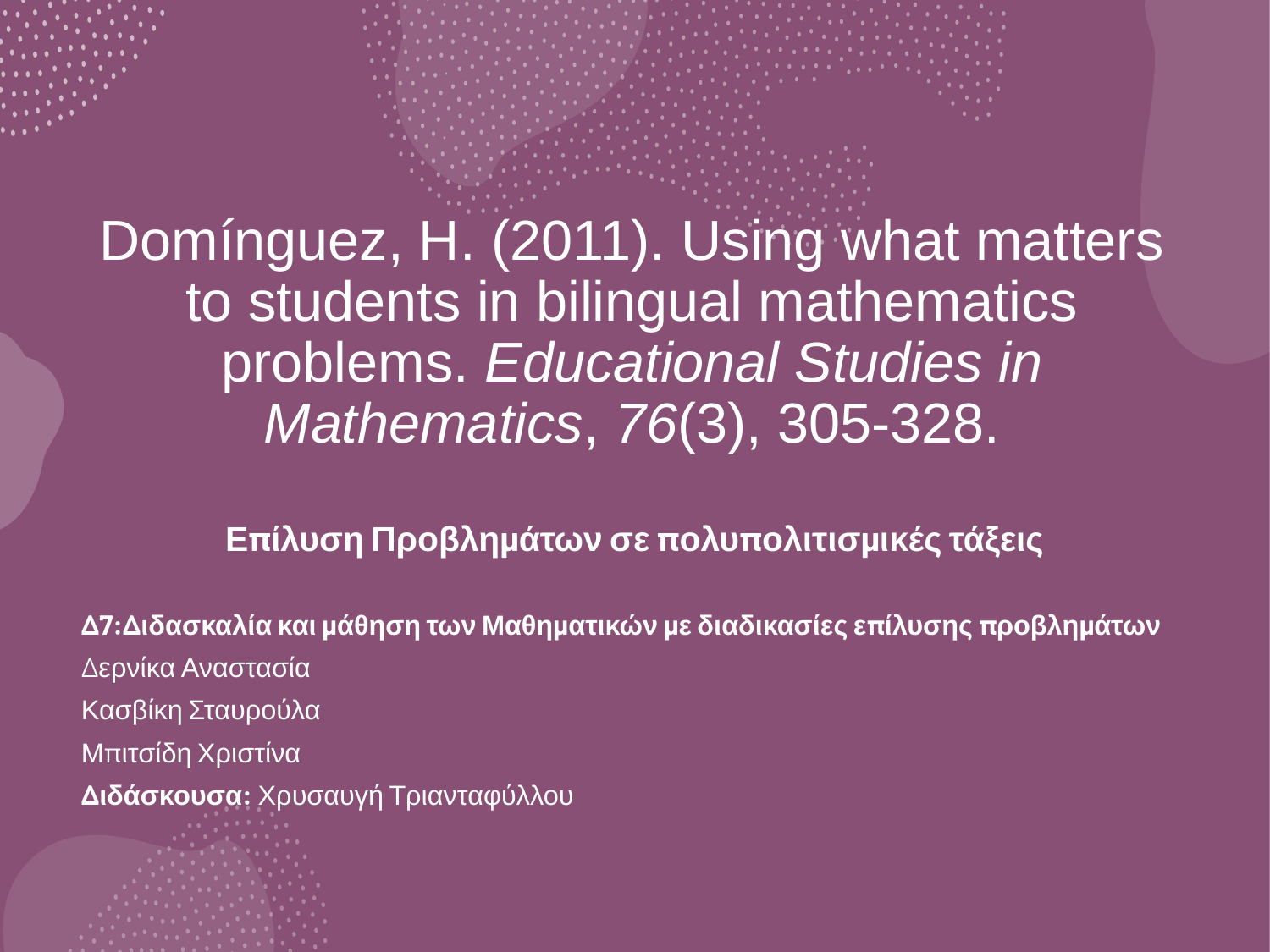

# Domínguez, H. (2011). Using what matters to students in bilingual mathematics problems. Educational Studies in Mathematics, 76(3), 305-328.
Επίλυση Προβλημάτων σε πολυπολιτισμικές τάξεις

Δ7:Διδασκαλία και μάθηση των Μαθηματικών με διαδικασίες επίλυσης προβλημάτων
Δερνίκα Αναστασία
Κασβίκη Σταυρούλα
Μπιτσίδη Χριστίνα
Διδάσκουσα: Χρυσαυγή Τριανταφύλλου